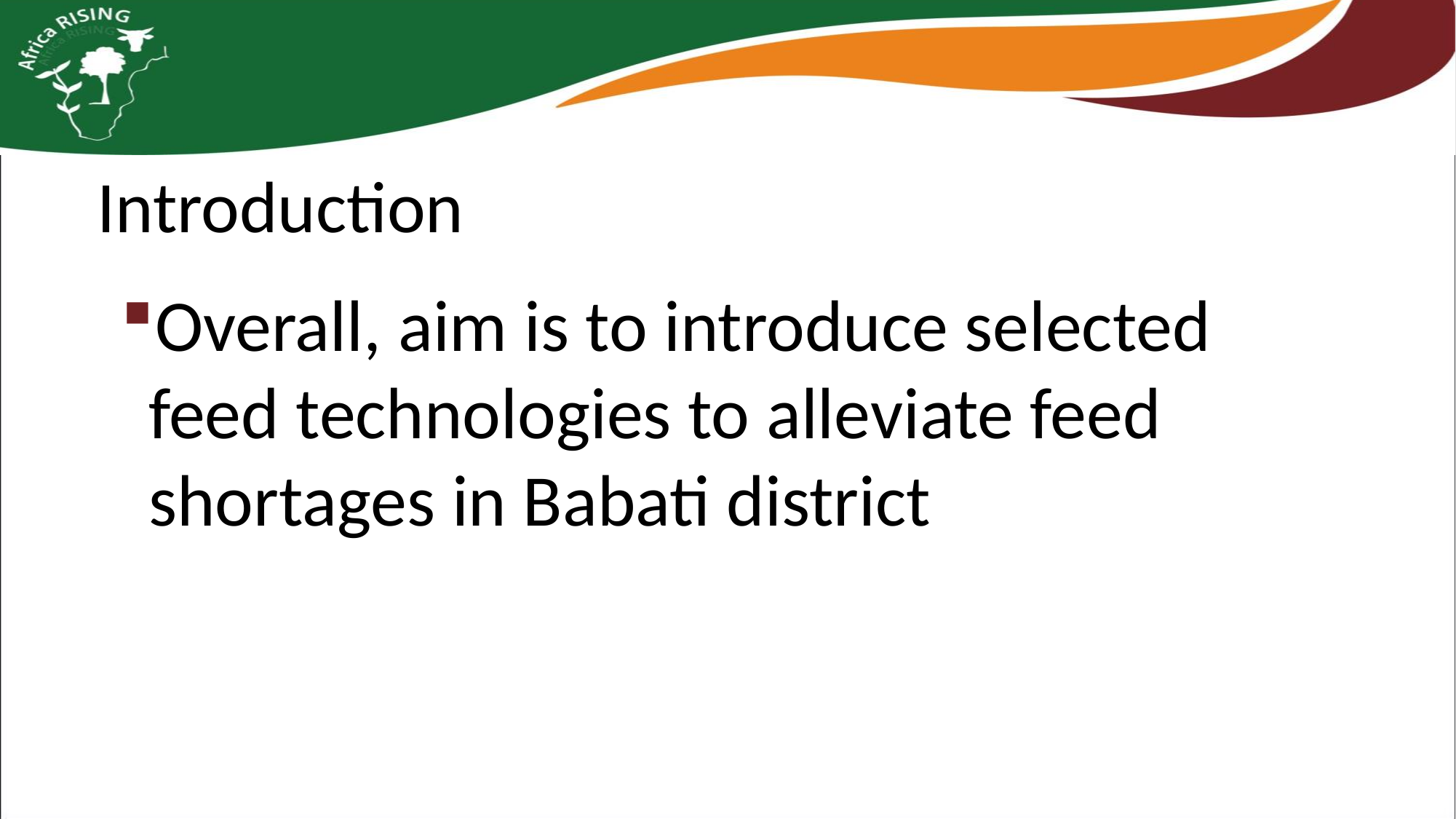

Introduction
Overall, aim is to introduce selected feed technologies to alleviate feed shortages in Babati district